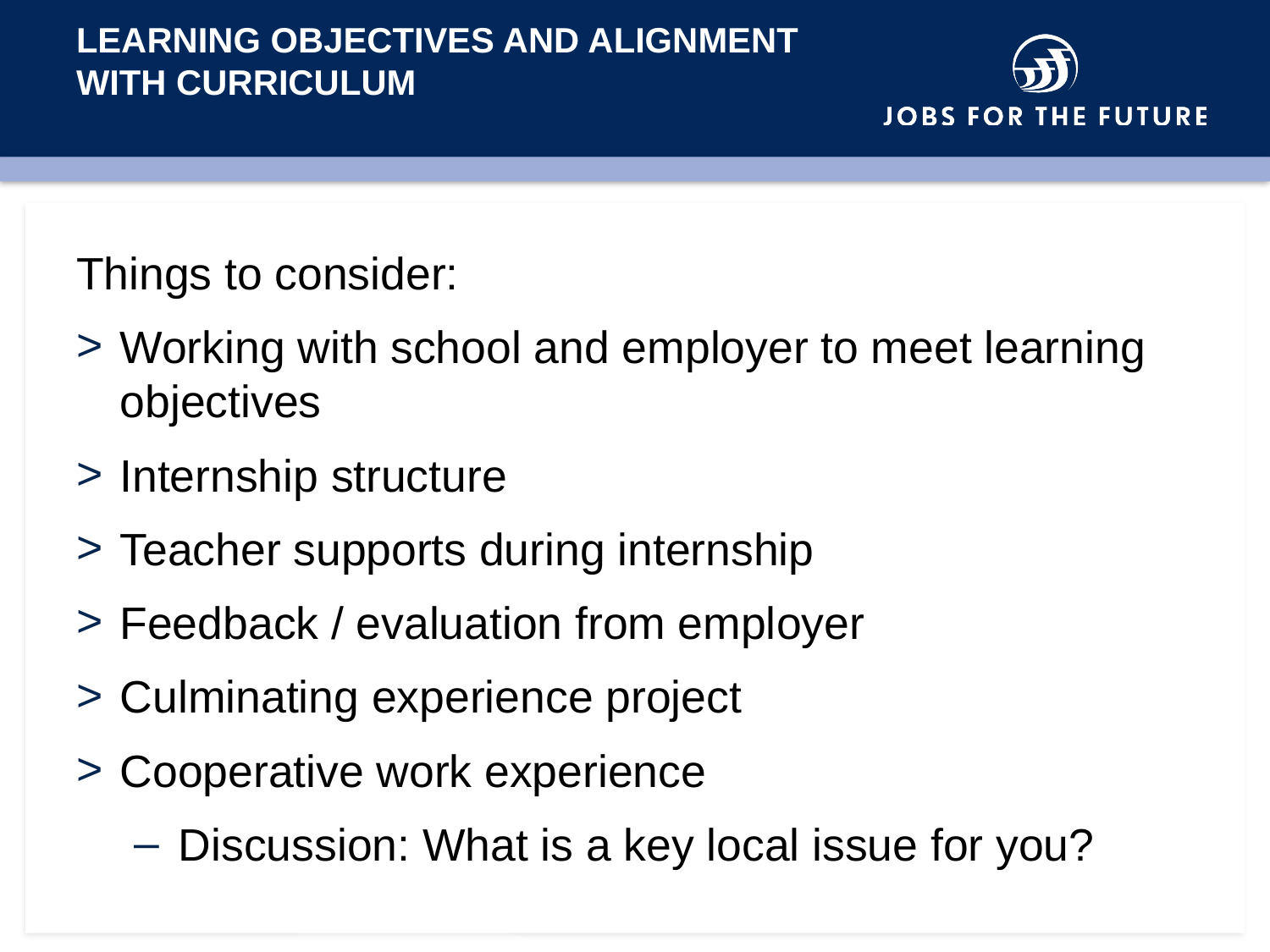

# Learning objectives and alignment with curriculum
Things to consider:
Working with school and employer to meet learning objectives
Internship structure
Teacher supports during internship
Feedback / evaluation from employer
Culminating experience project
Cooperative work experience
Discussion: What is a key local issue for you?